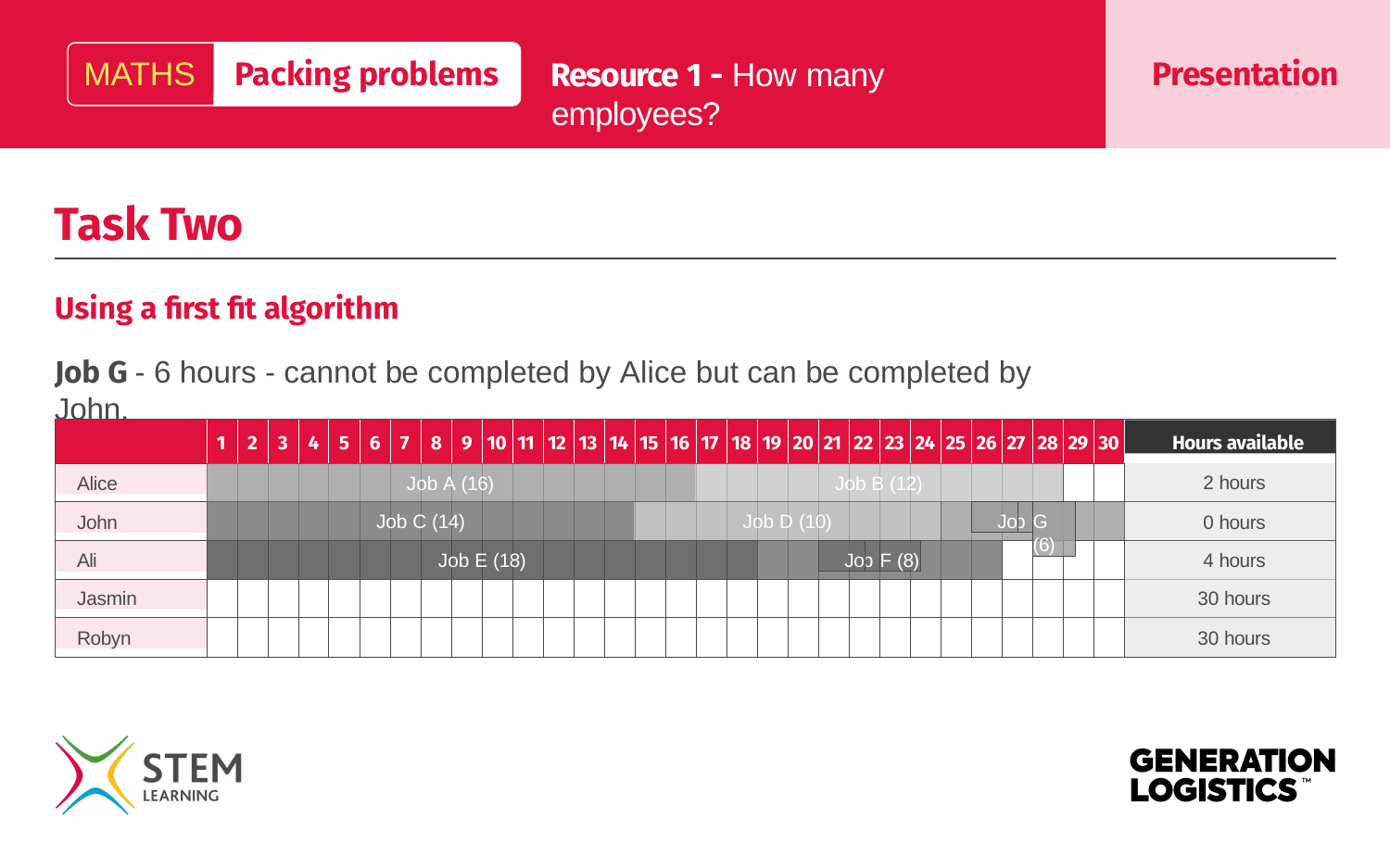

MATHS
Packing problems
Presentation
# Resource 1 - How many employees?
Task Two

Using a first fit algorithm
Job G - 6 hours - cannot be completed by Alice but can be completed by John.

Hours available
1
2
3
4
5
6
7
8
9
10
11
12
13
14
15
16
17
18
19
20
21
22
23
24
25
26
27
28
29
30
2 hours

Alice
Job A (16)
Job B (12)
Jo
b
G (6)

John
0 hours
Job C (14)
Job D (10)
Jo
b
F (8)

Ali
4 hours
Job E (18)
Jasmin
30 hours
Robyn
30 hours